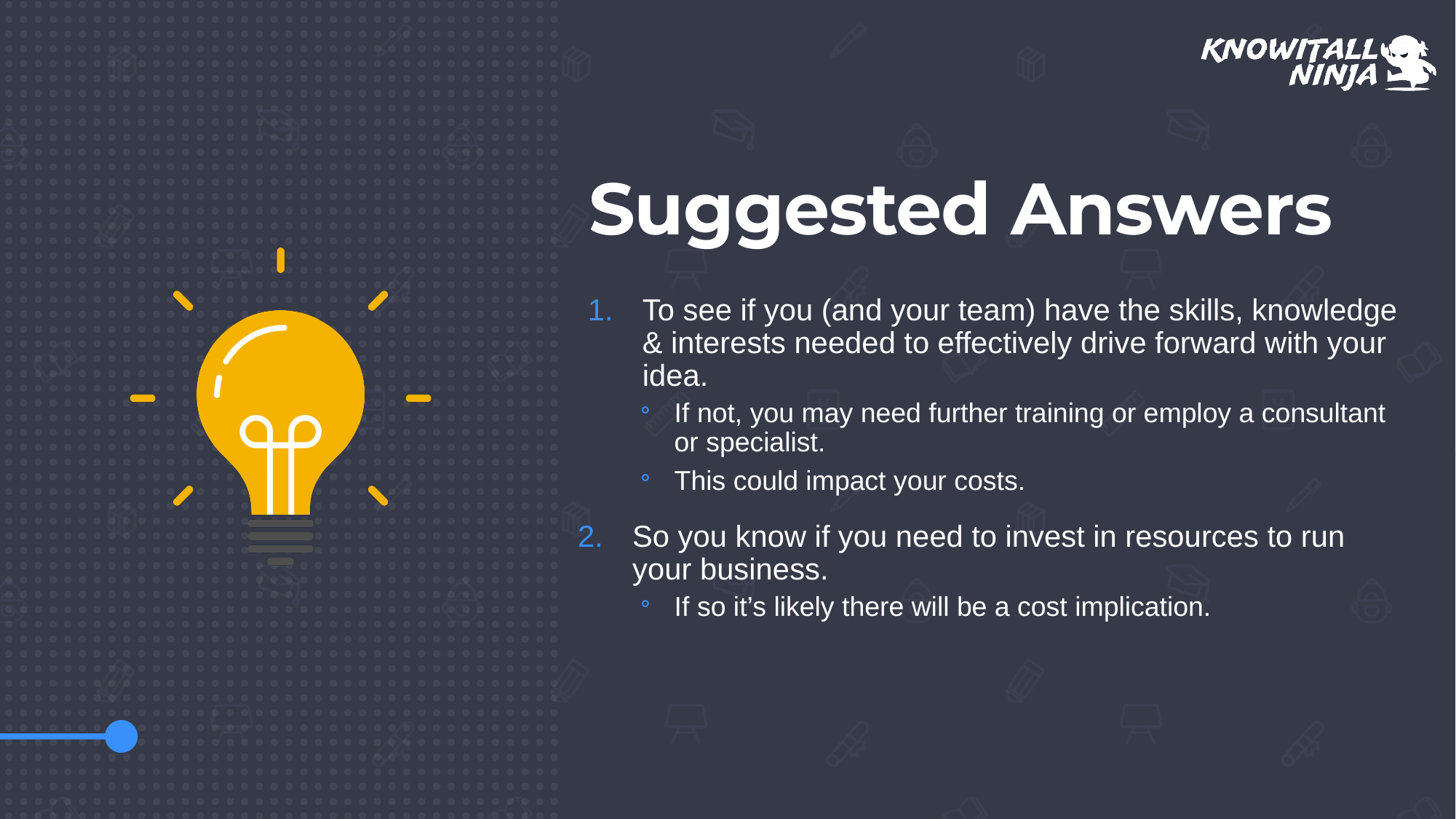

# Suggested Answers
To see if you (and your team) have the skills, knowledge & interests needed to effectively drive forward with your idea.
If not, you may need further training or employ a consultant or specialist.
This could impact your costs.
So you know if you need to invest in resources to run your business.
If so it’s likely there will be a cost implication.